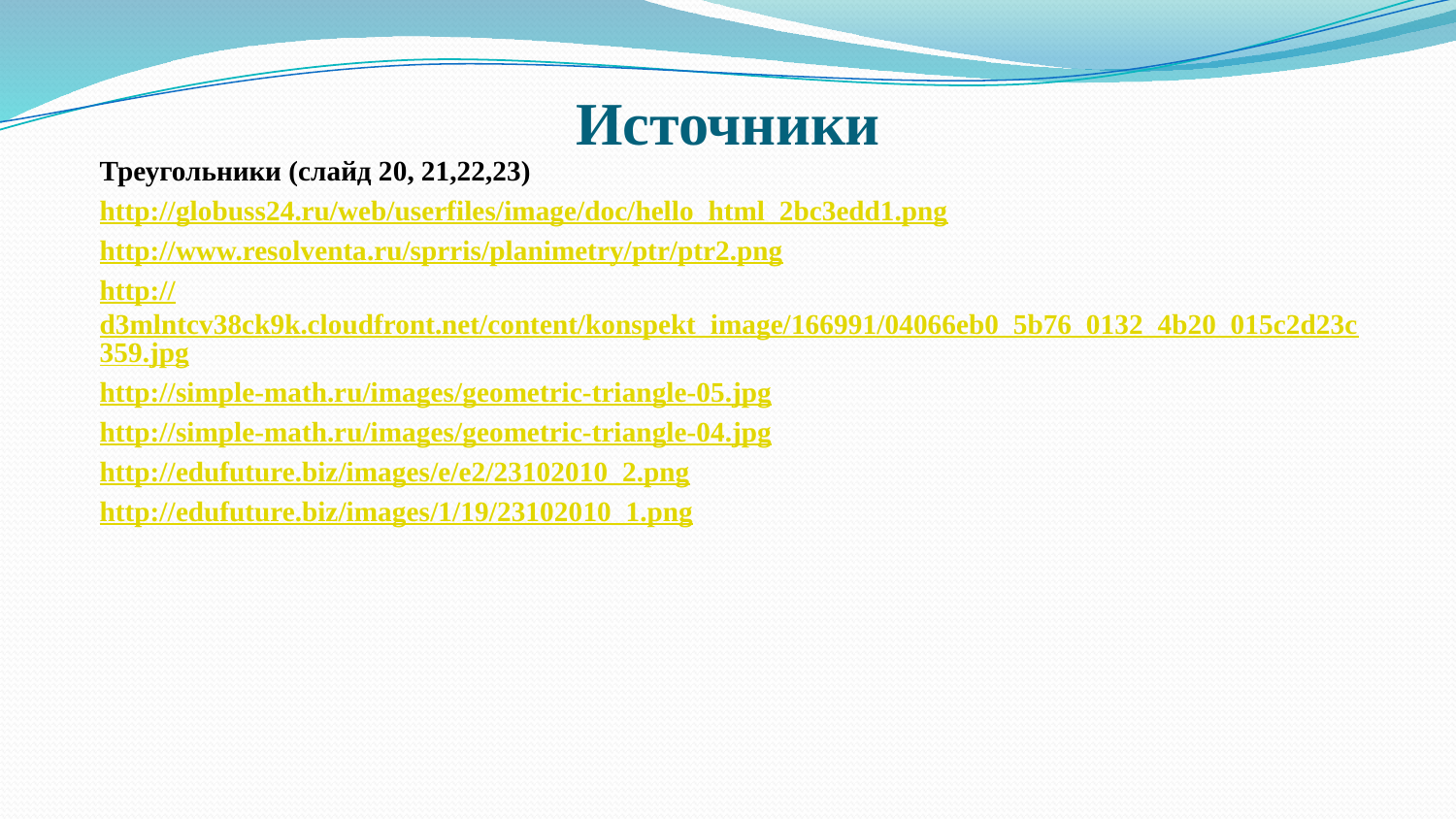

# Источники
Треугольники (слайд 20, 21,22,23)
http://globuss24.ru/web/userfiles/image/doc/hello_html_2bc3edd1.png
http://www.resolventa.ru/sprris/planimetry/ptr/ptr2.png
http://d3mlntcv38ck9k.cloudfront.net/content/konspekt_image/166991/04066eb0_5b76_0132_4b20_015c2d23c359.jpg
http://simple-math.ru/images/geometric-triangle-05.jpg
http://simple-math.ru/images/geometric-triangle-04.jpg
http://edufuture.biz/images/e/e2/23102010_2.png
http://edufuture.biz/images/1/19/23102010_1.png